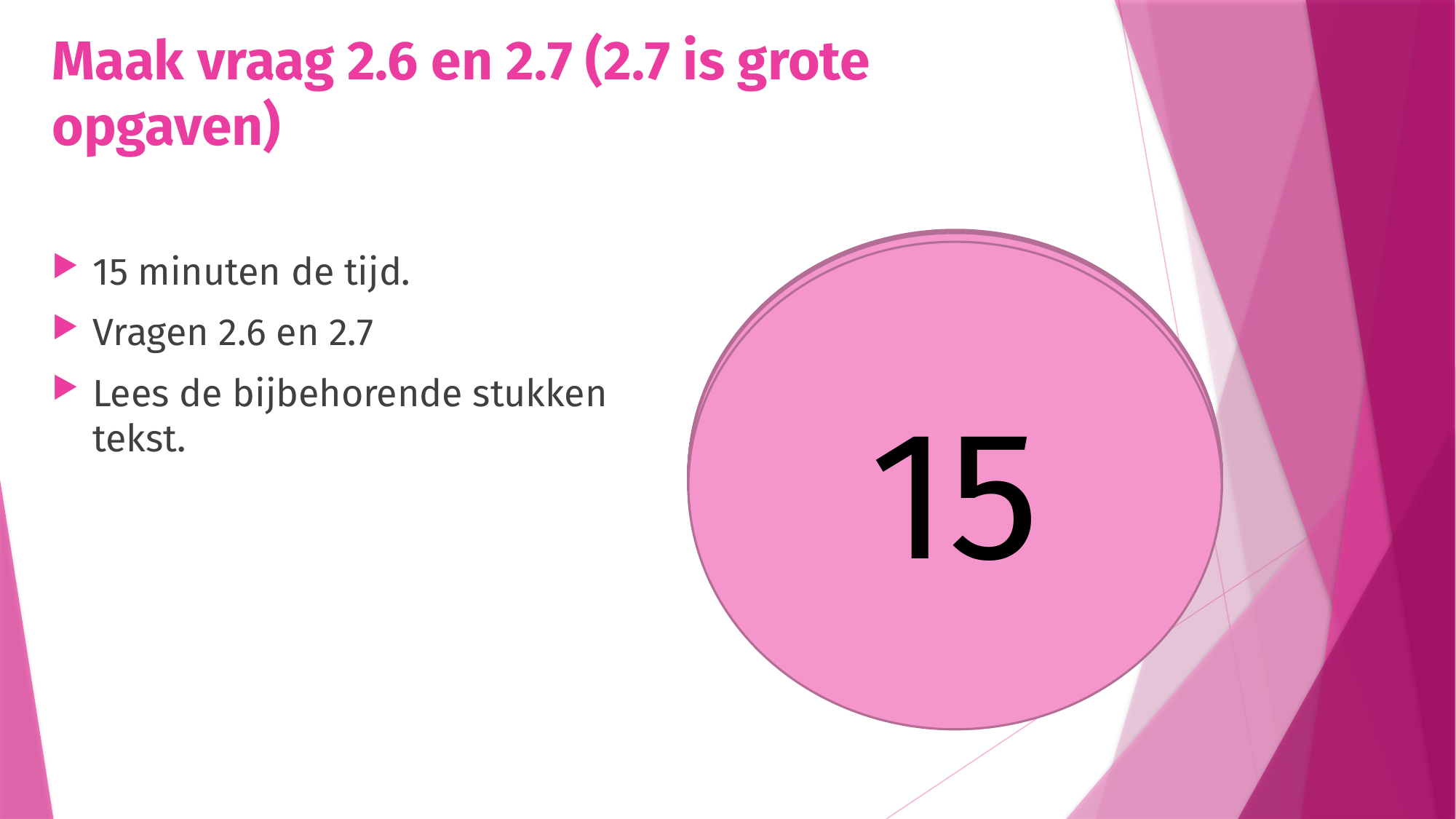

# Maak vraag 2.6 en 2.7 (2.7 is grote opgaven)
10
11
9
8
14
5
6
7
4
3
1
2
13
12
15 minuten de tijd.
Vragen 2.6 en 2.7
Lees de bijbehorende stukken tekst.
15